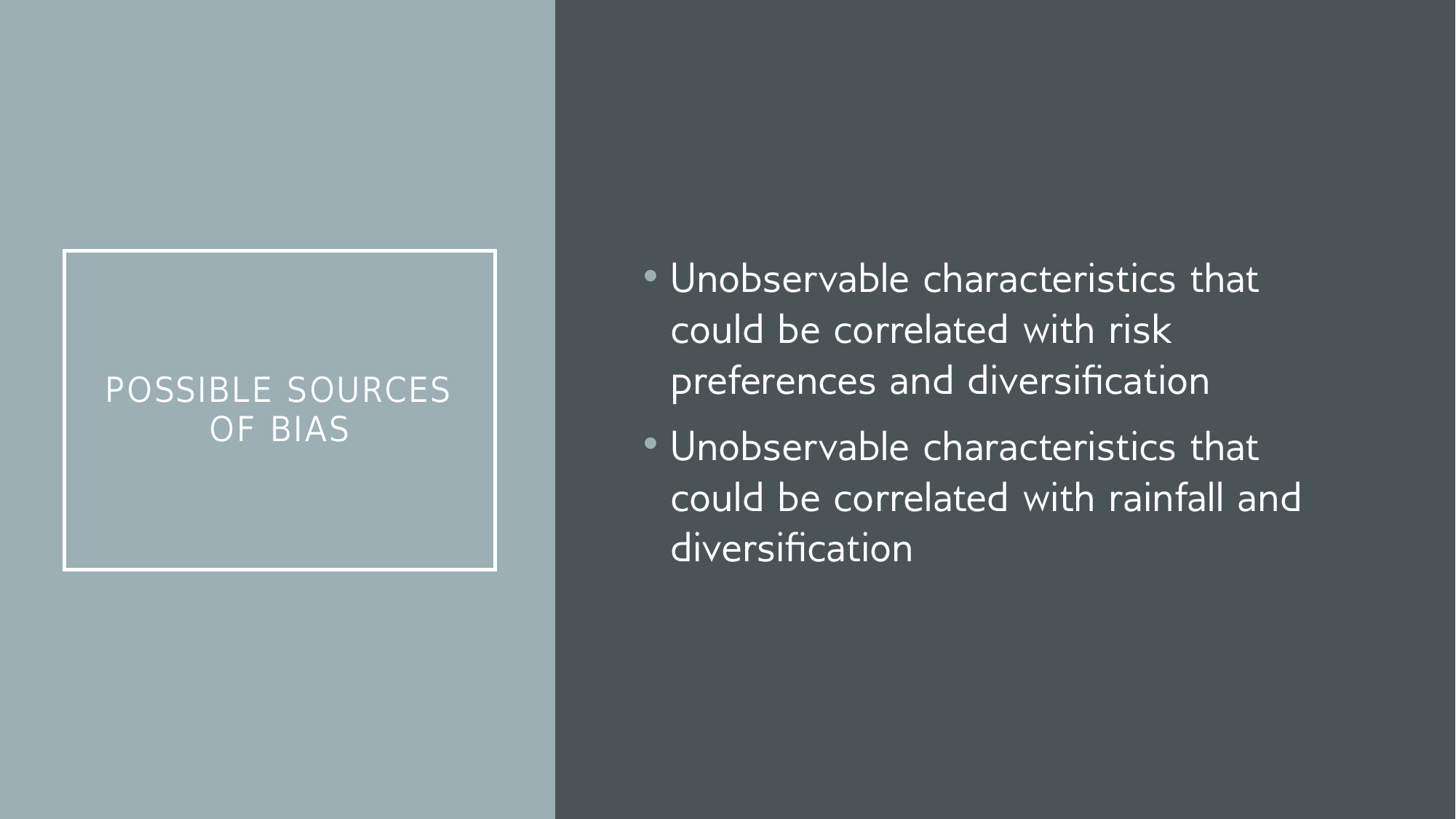

Unobservable characteristics that could be correlated with risk preferences and diversification
Unobservable characteristics that could be correlated with rainfall and diversification
# Possible Sources of bias